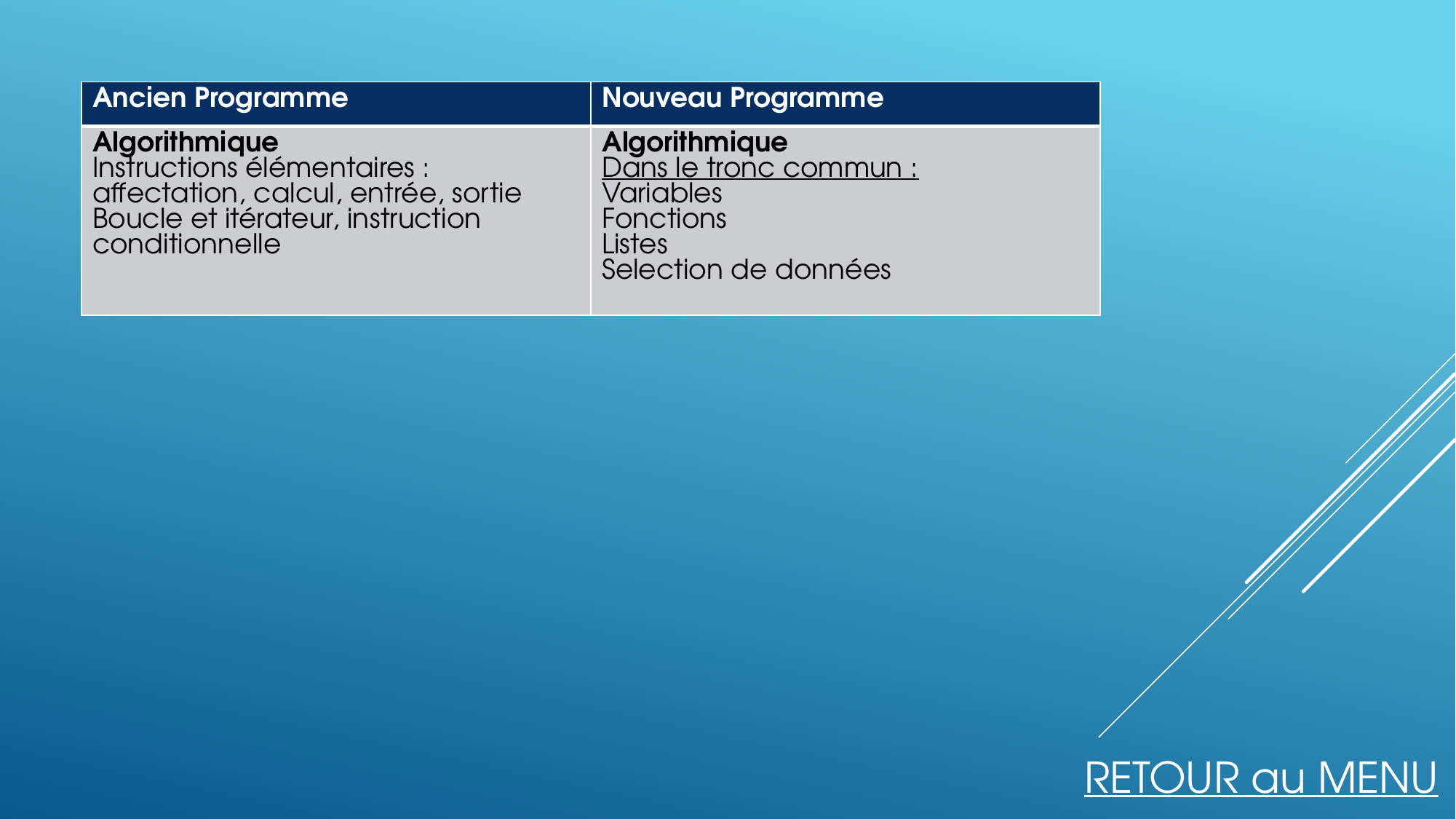

| Ancien Programme | Nouveau Programme |
| --- | --- |
| Algorithmique Instructions élémentaires : affectation, calcul, entrée, sortie Boucle et itérateur, instruction conditionnelle | Algorithmique Dans le tronc commun : Variables Fonctions Listes Selection de données |
RETOUR au MENU